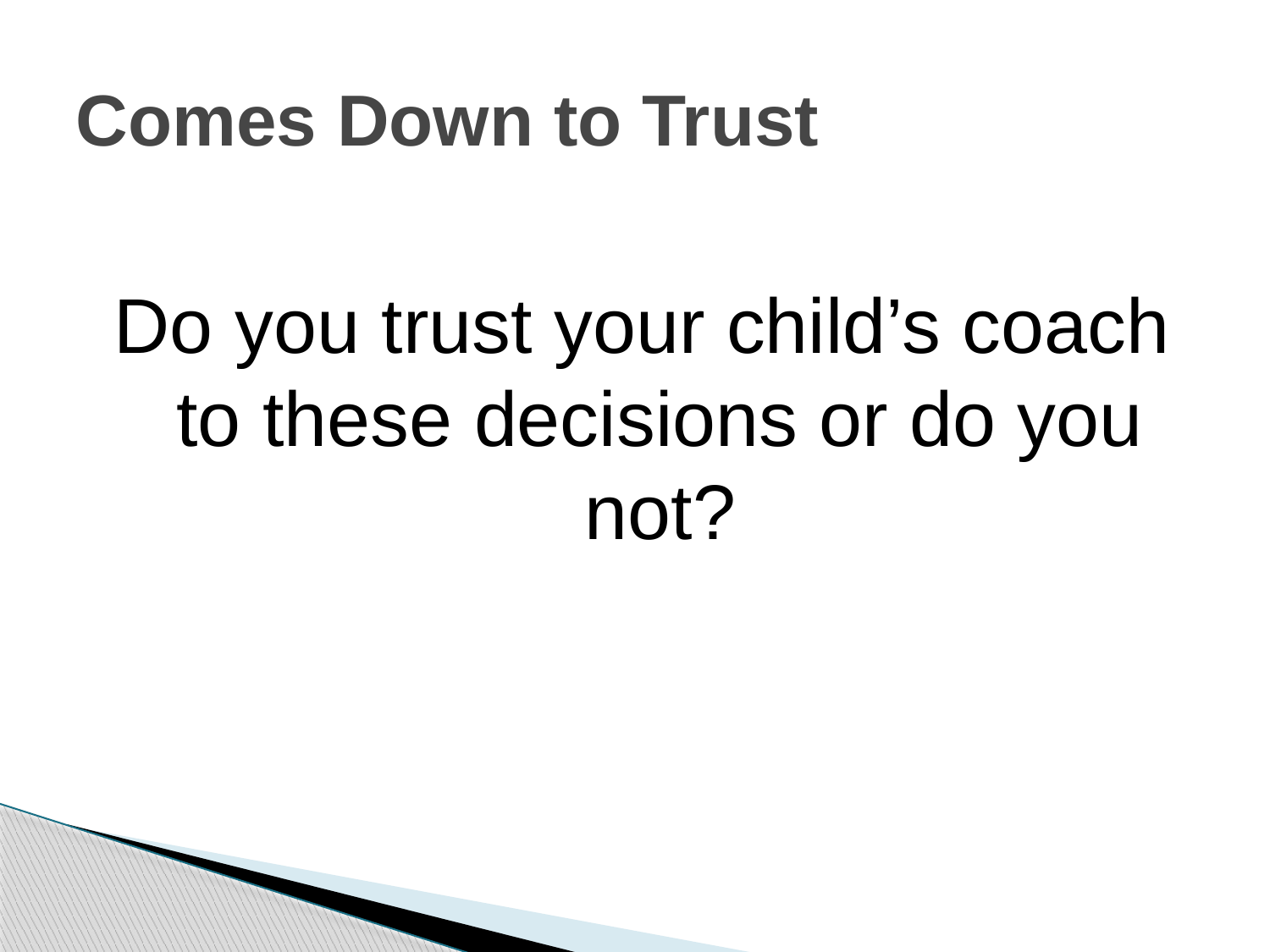

# Comes Down to Trust

Do you trust your child’s coach to these decisions or do you not?